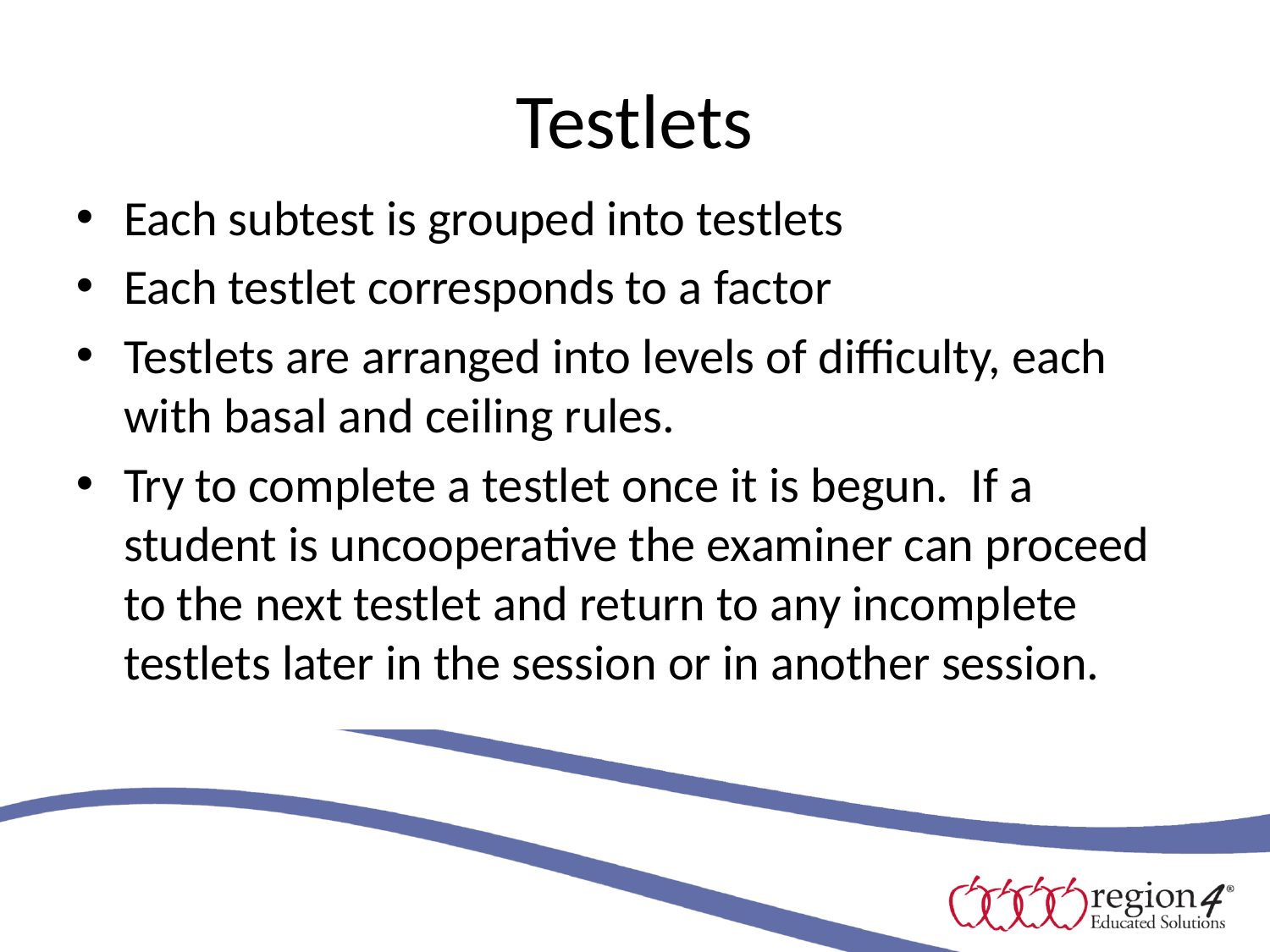

# Testlets
Each subtest is grouped into testlets
Each testlet corresponds to a factor
Testlets are arranged into levels of difficulty, each with basal and ceiling rules.
Try to complete a testlet once it is begun.  If a student is uncooperative the examiner can proceed to the next testlet and return to any incomplete testlets later in the session or in another session.